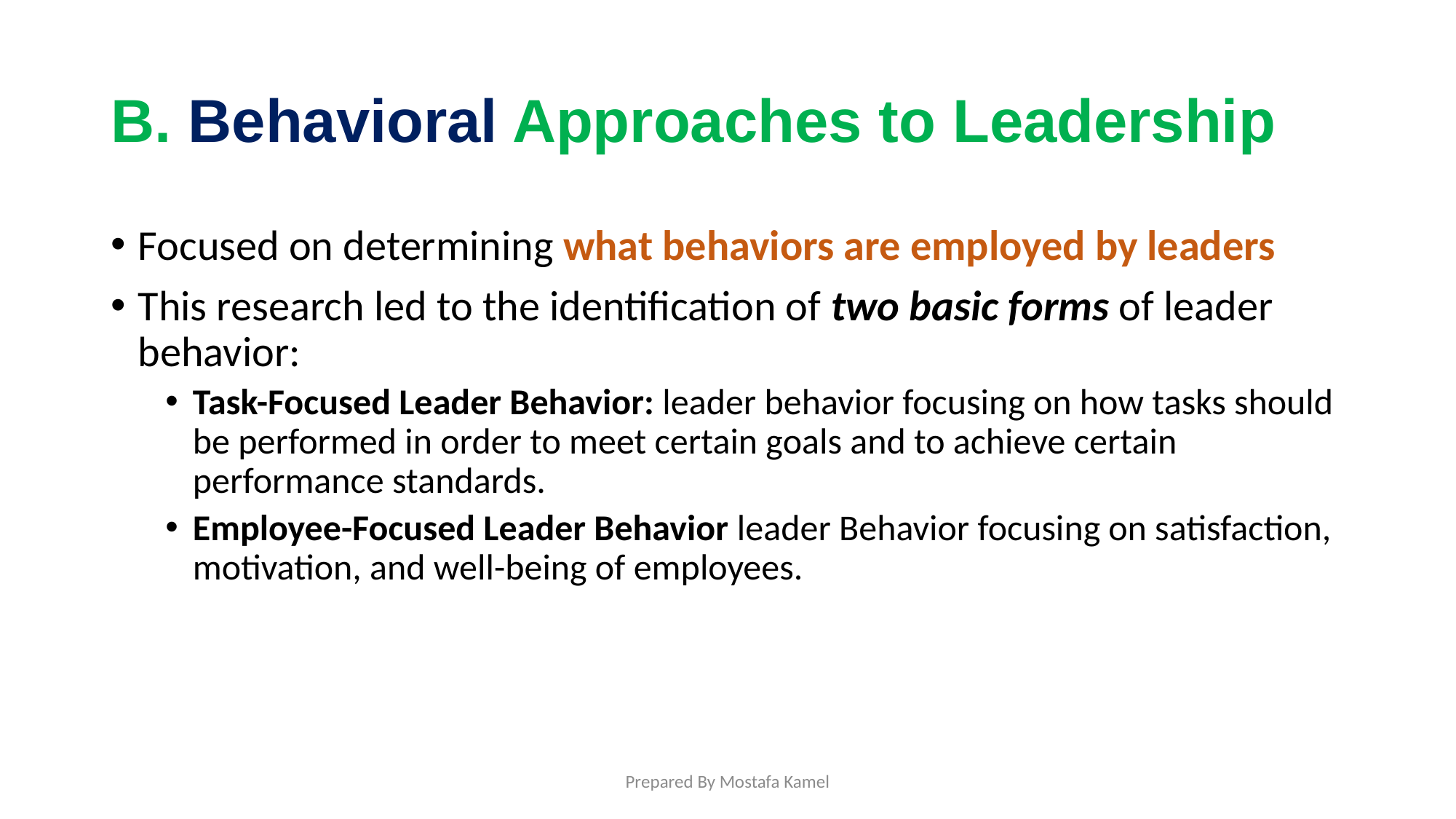

# B. Behavioral Approaches to Leadership
Focused on determining what behaviors are employed by leaders
This research led to the identification of two basic forms of leader behavior:
Task-Focused Leader Behavior: leader behavior focusing on how tasks should be performed in order to meet certain goals and to achieve certain performance standards.
Employee-Focused Leader Behavior leader Behavior focusing on satisfaction, motivation, and well-being of employees.
Prepared By Mostafa Kamel